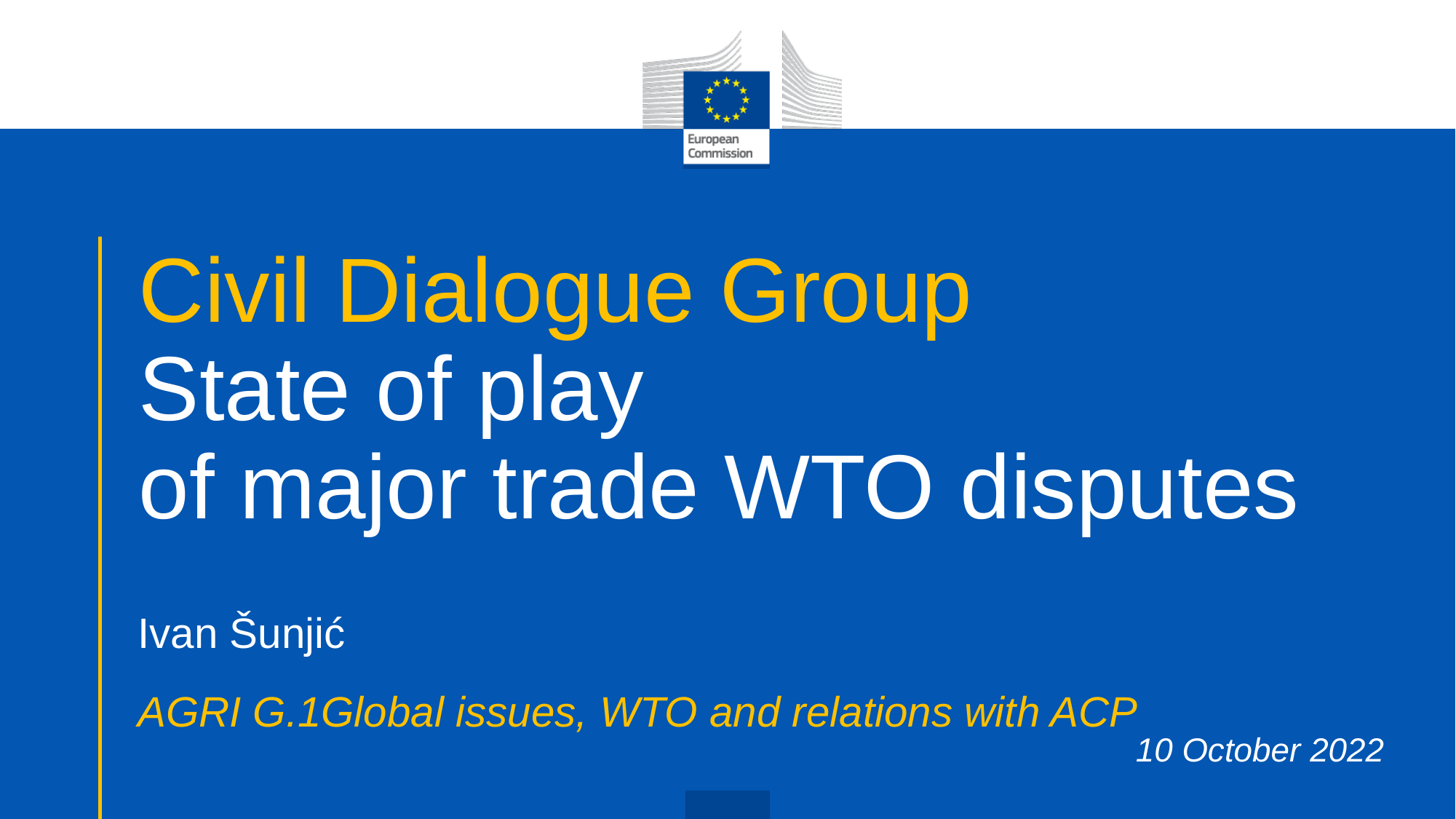

# Civil Dialogue Group State of play of major trade WTO disputes
Ivan Šunjić
AGRI G.1Global issues, WTO and relations with ACP

10 October 2022